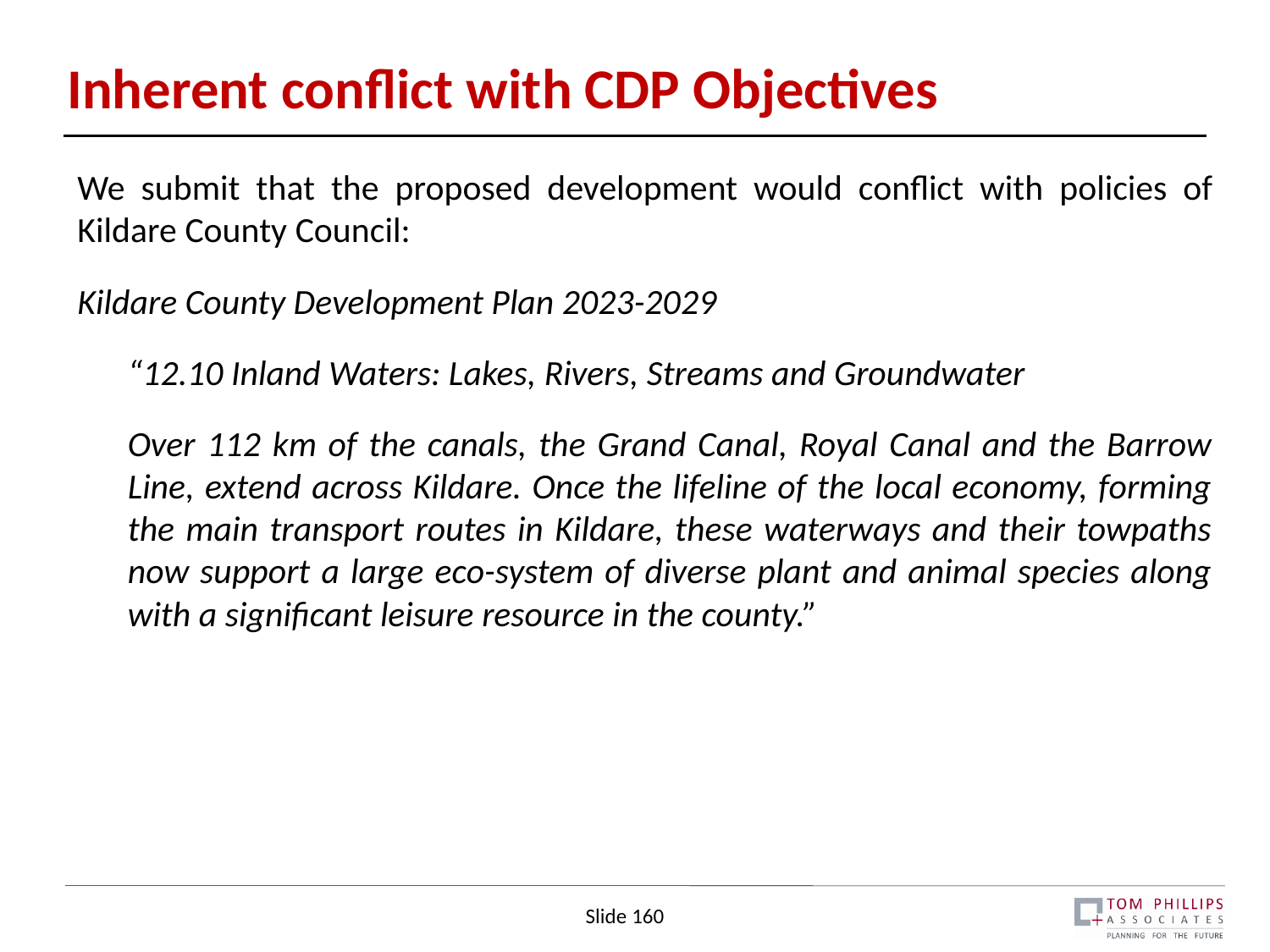

# Inherent conflict with CDP Objectives
We submit that the proposed development would conflict with policies of Kildare County Council:
Kildare County Development Plan 2023-2029
“12.10 Inland Waters: Lakes, Rivers, Streams and Groundwater
Over 112 km of the canals, the Grand Canal, Royal Canal and the Barrow Line, extend across Kildare. Once the lifeline of the local economy, forming the main transport routes in Kildare, these waterways and their towpaths now support a large eco-system of diverse plant and animal species along with a significant leisure resource in the county.”